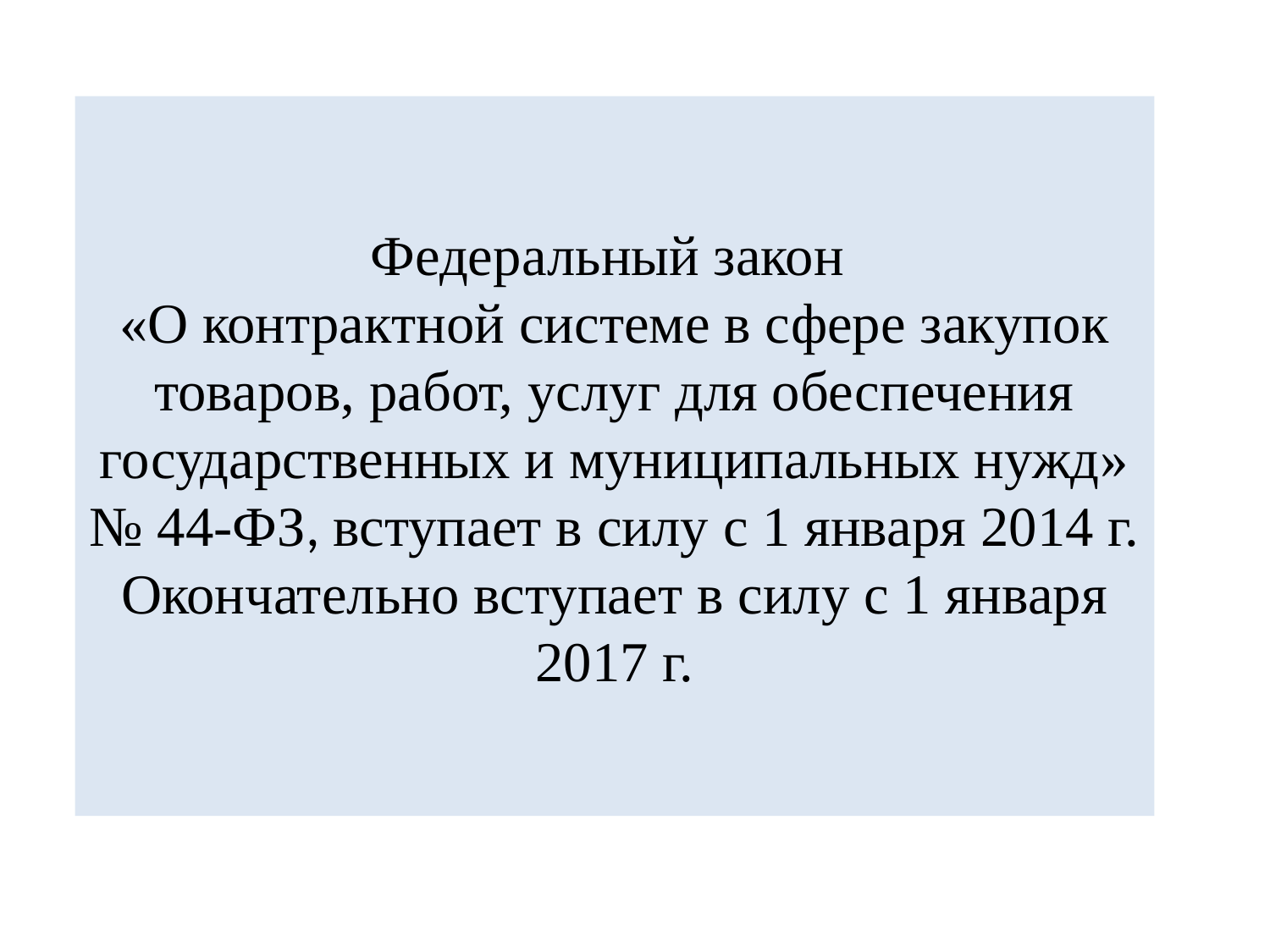

# Федеральный закон «О контрактной системе в сфере закупок товаров, работ, услуг для обеспечения государственных и муниципальных нужд» № 44-ФЗ, вступает в силу с 1 января 2014 г. Окончательно вступает в силу с 1 января 2017 г.